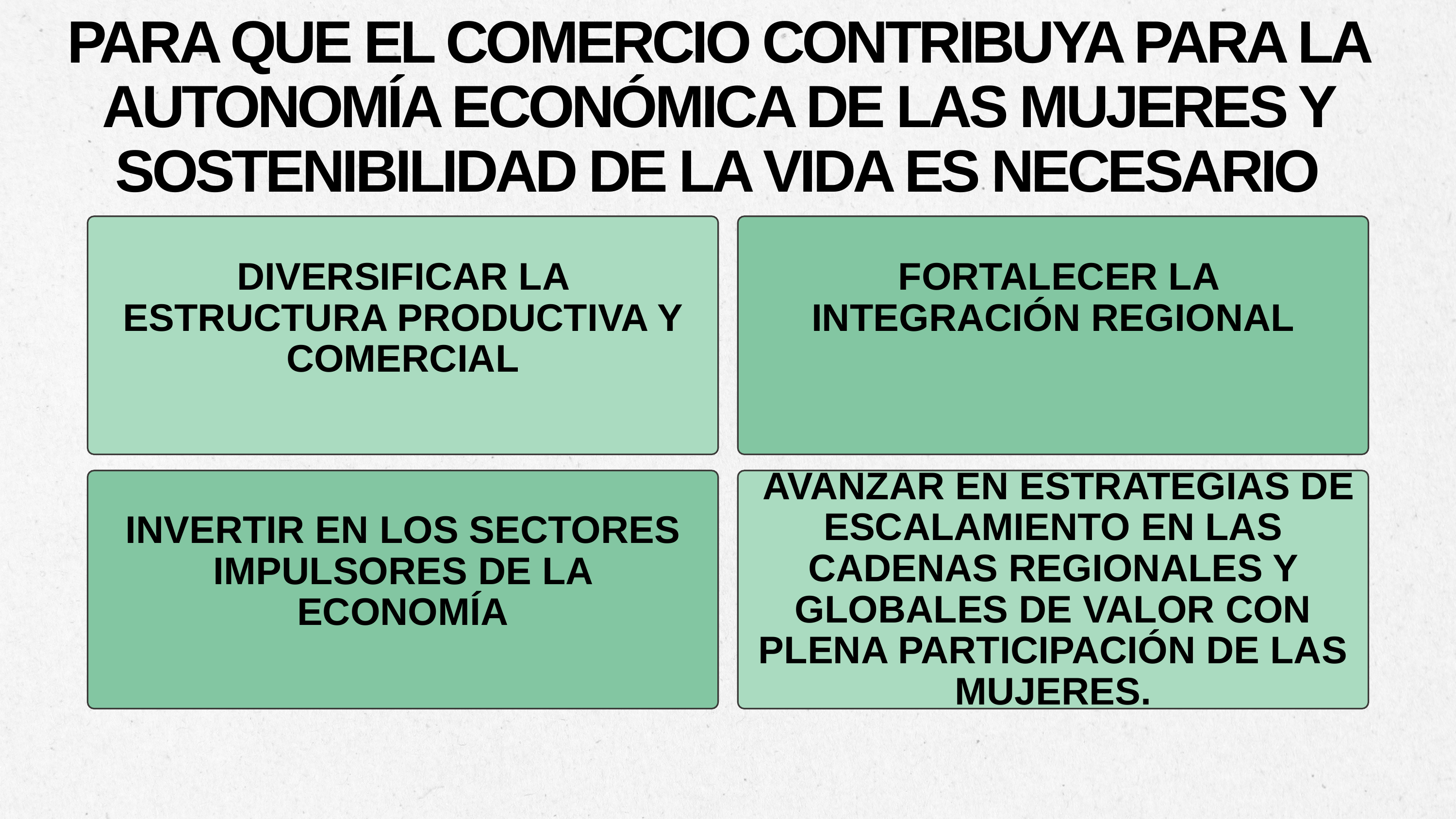

PARA QUE EL COMERCIO CONTRIBUYA PARA LA AUTONOMÍA ECONÓMICA DE LAS MUJERES Y SOSTENIBILIDAD DE LA VIDA ES NECESARIO

DIVERSIFICAR LA ESTRUCTURA PRODUCTIVA Y COMERCIAL
 FORTALECER LA INTEGRACIÓN REGIONAL
 AVANZAR EN ESTRATEGIAS DE ESCALAMIENTO EN LAS CADENAS REGIONALES Y GLOBALES DE VALOR CON PLENA PARTICIPACIÓN DE LAS MUJERES.

INVERTIR EN LOS SECTORES IMPULSORES DE LA ECONOMÍA